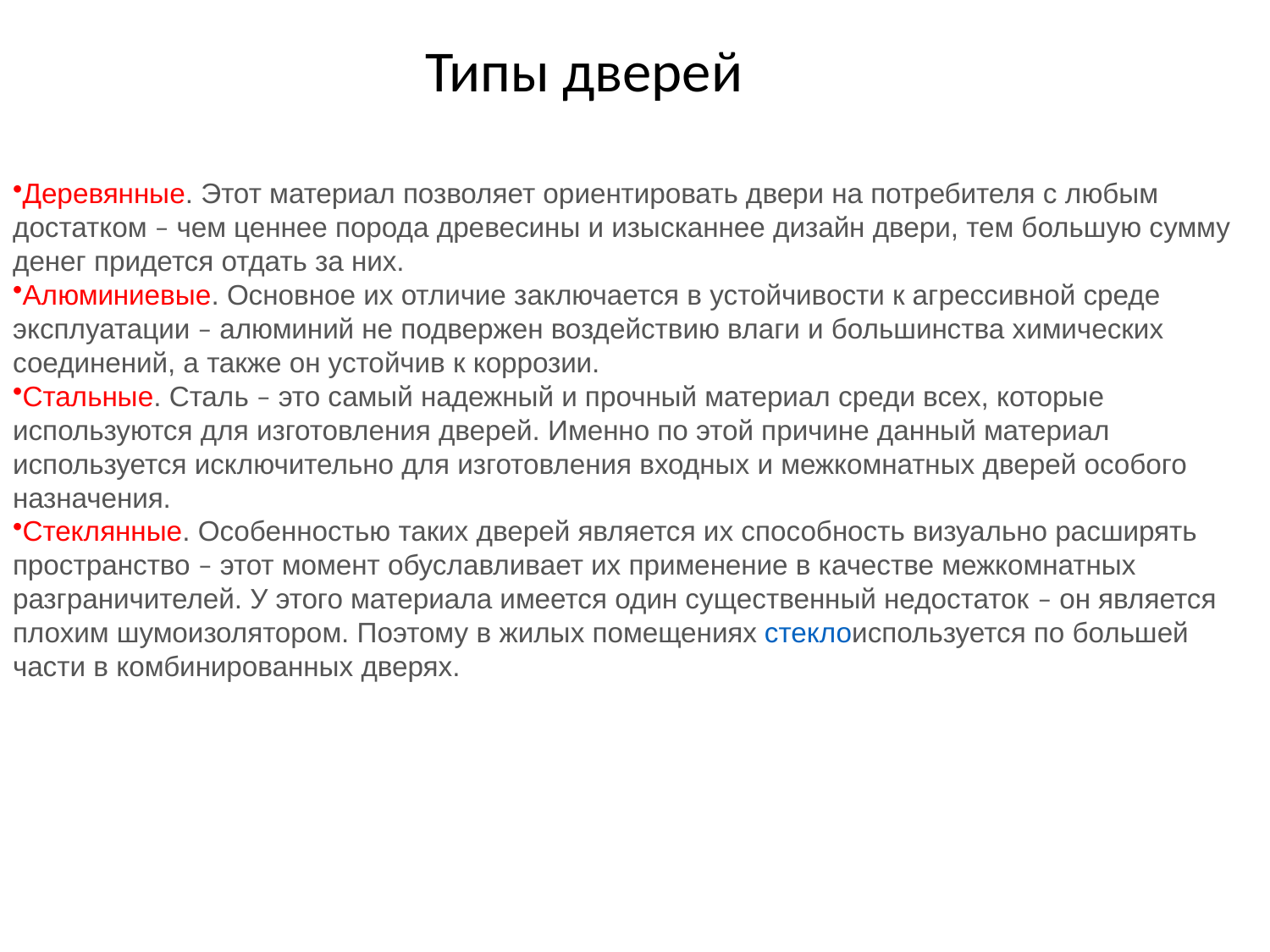

# Типы дверей
Деревянные. Этот материал позволяет ориентировать двери на потребителя с любым достатком – чем ценнее порода древесины и изысканнее дизайн двери, тем большую сумму денег придется отдать за них.
Алюминиевые. Основное их отличие заключается в устойчивости к агрессивной среде эксплуатации – алюминий не подвержен воздействию влаги и большинства химических соединений, а также он устойчив к коррозии.
Стальные. Сталь – это самый надежный и прочный материал среди всех, которые используются для изготовления дверей. Именно по этой причине данный материал используется исключительно для изготовления входных и межкомнатных дверей особого назначения.
Стеклянные. Особенностью таких дверей является их способность визуально расширять пространство – этот момент обуславливает их применение в качестве межкомнатных разграничителей. У этого материала имеется один существенный недостаток – он является плохим шумоизолятором. Поэтому в жилых помещениях стеклоиспользуется по большей части в комбинированных дверях.